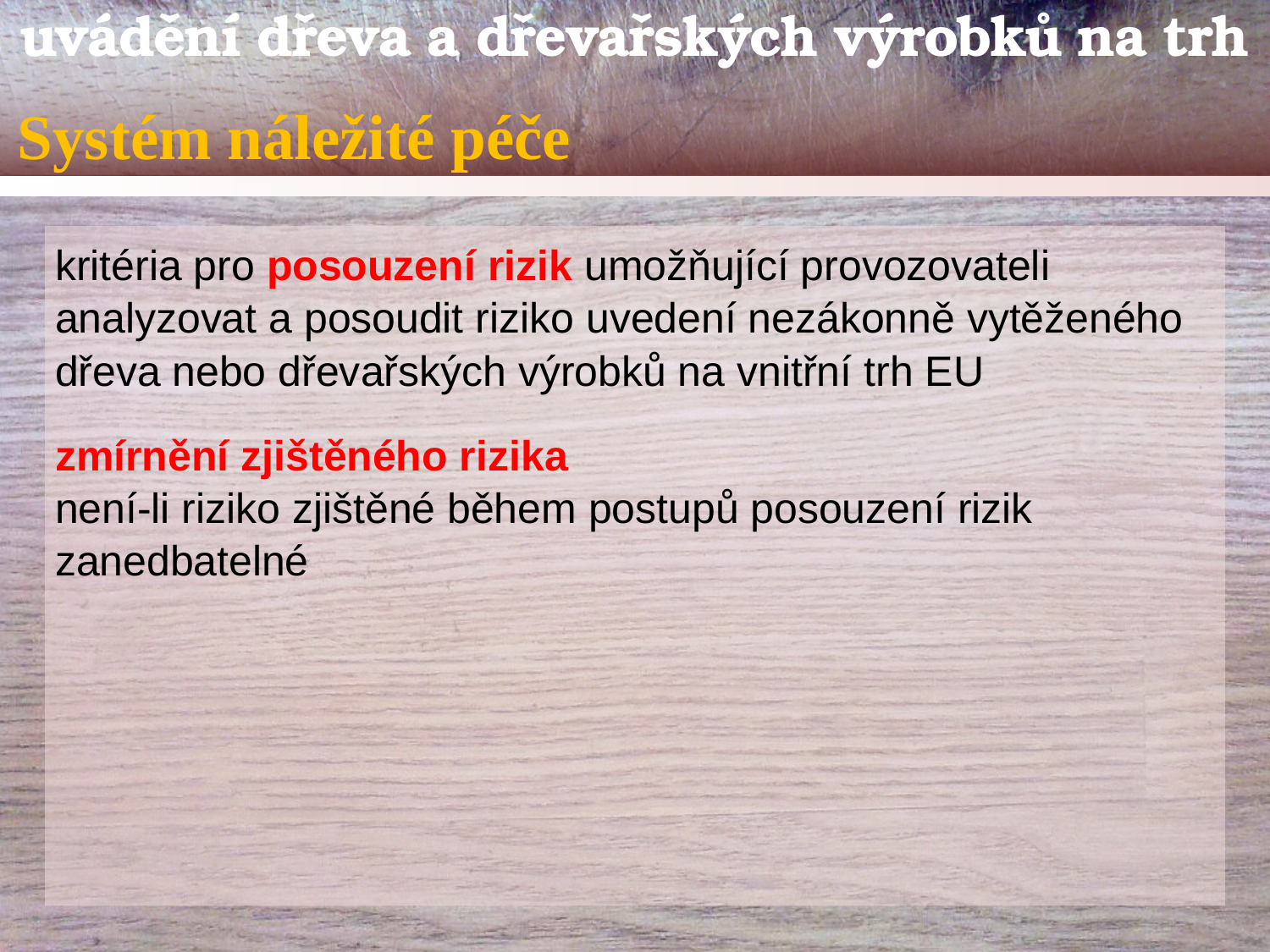

# Systém náležité péče
kritéria pro posouzení rizik umožňující provozovateli
analyzovat a posoudit riziko uvedení nezákonně vytěženého dřeva nebo dřevařských výrobků na vnitřní trh EU
zmírnění zjištěného rizika
není-li riziko zjištěné během postupů posouzení rizik zanedbatelné

Komplexnost:
nepřehledný dodavatelský řetězec (ne dlouhý!), nesnadnost – nemožnost zpětného dohledání, chybějící informace ...